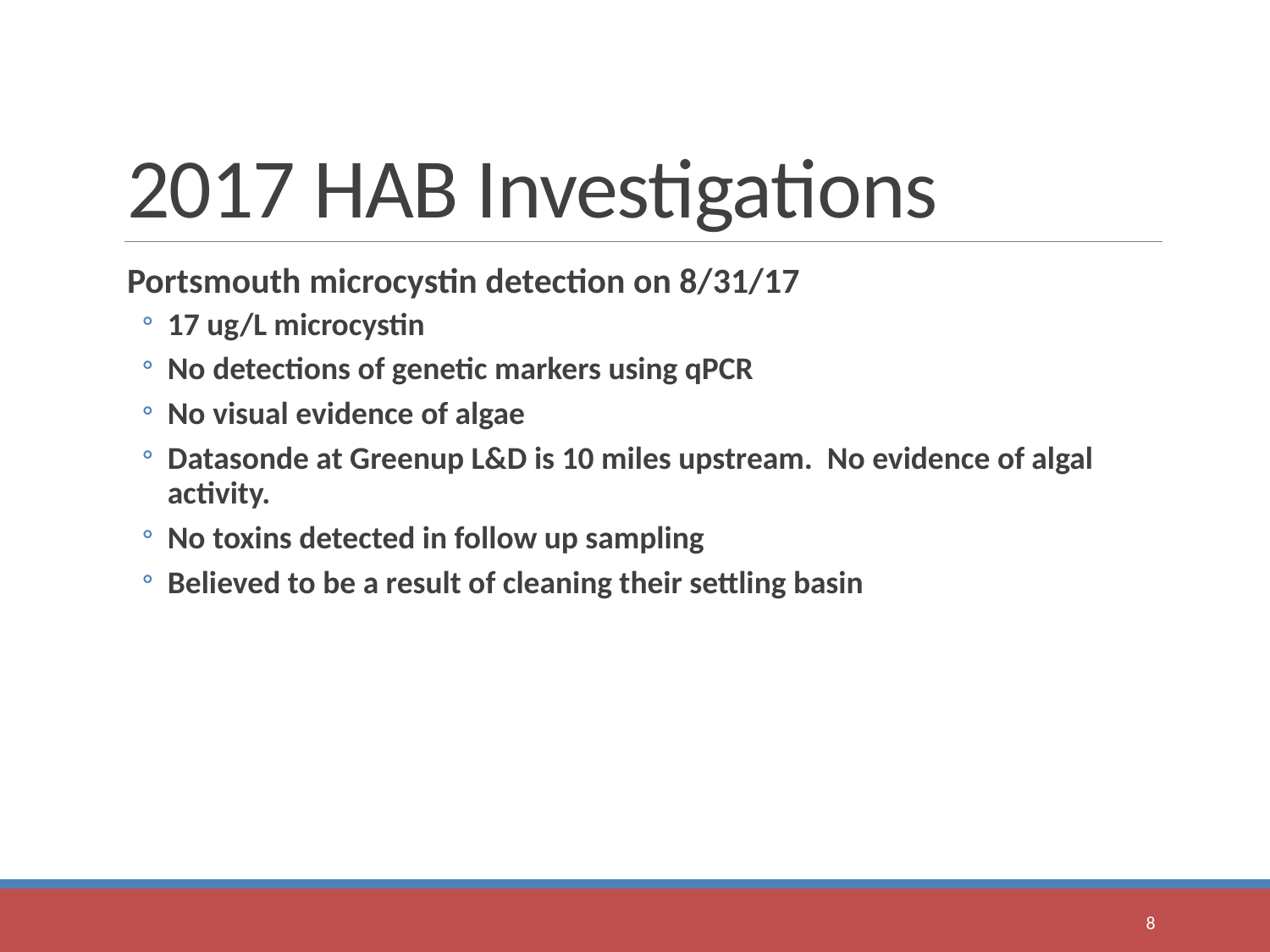

# 2017 HAB Investigations
Portsmouth microcystin detection on 8/31/17
17 ug/L microcystin
No detections of genetic markers using qPCR
No visual evidence of algae
Datasonde at Greenup L&D is 10 miles upstream.  No evidence of algal activity.
No toxins detected in follow up sampling
Believed to be a result of cleaning their settling basin

8